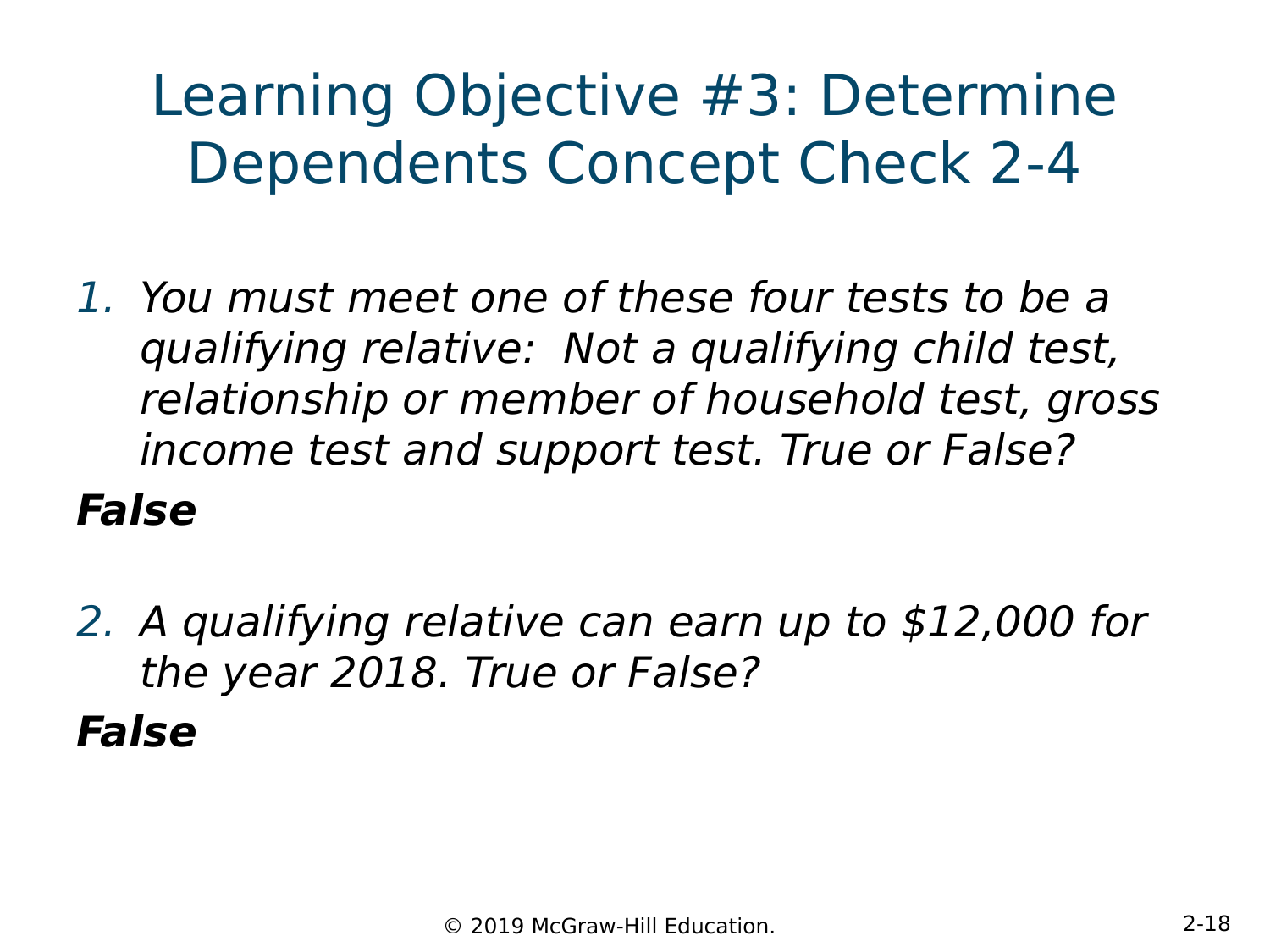

# Learning Objective #3: Determine Dependents Concept Check 2-4
You must meet one of these four tests to be a qualifying relative:  Not a qualifying child test, relationship or member of household test, gross income test and support test. True or False?
False
A qualifying relative can earn up to $12,000 for the year 2018. True or False?
False